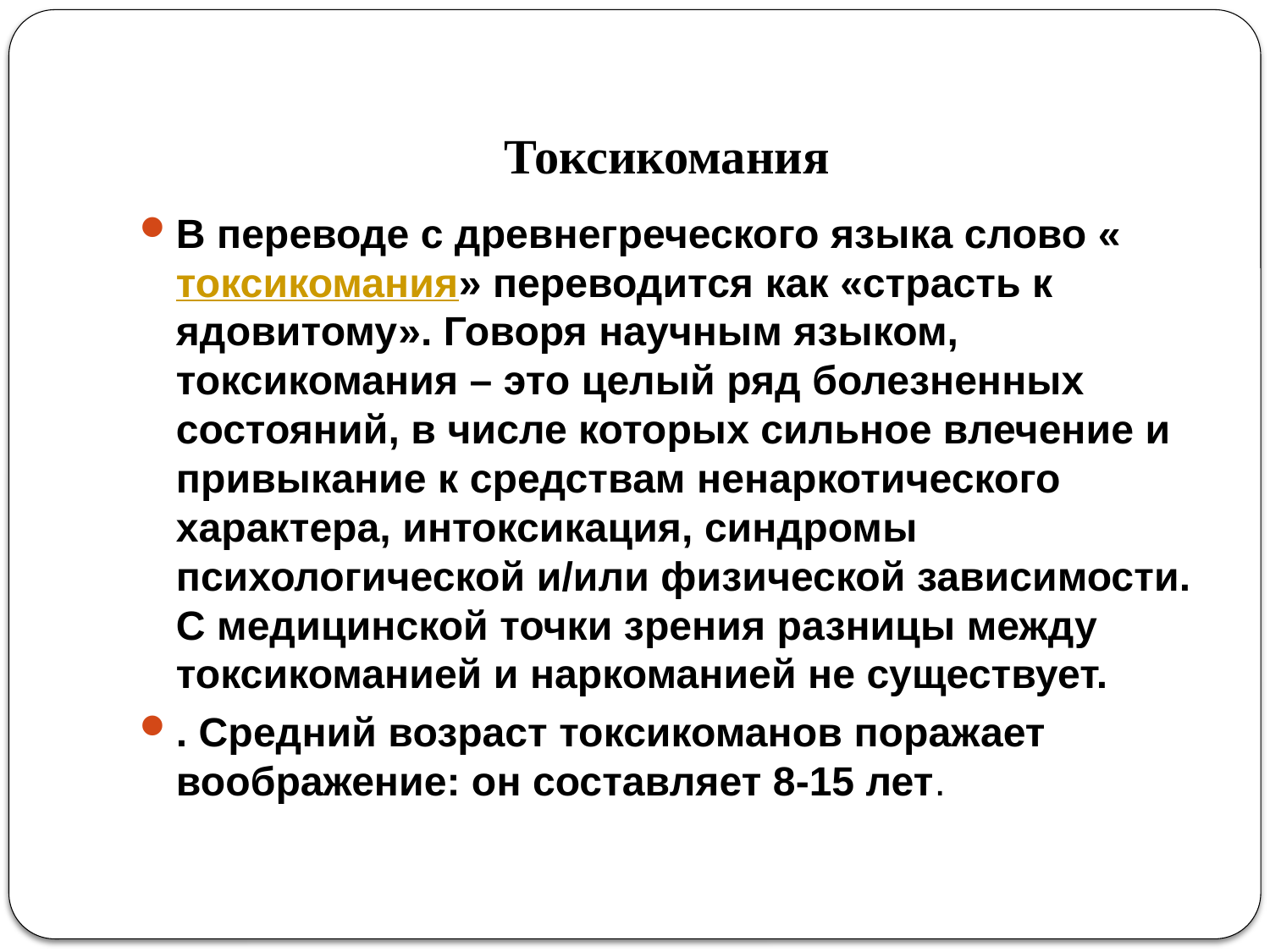

# Токсикомания
В переводе с древнегреческого языка слово «токсикомания» переводится как «страсть к ядовитому». Говоря научным языком, токсикомания – это целый ряд болезненных состояний, в числе которых сильное влечение и привыкание к средствам ненаркотического характера, интоксикация, синдромы психологической и/или физической зависимости. С медицинской точки зрения разницы между токсикоманией и наркоманией не существует.
. Средний возраст токсикоманов поражает воображение: он составляет 8-15 лет.